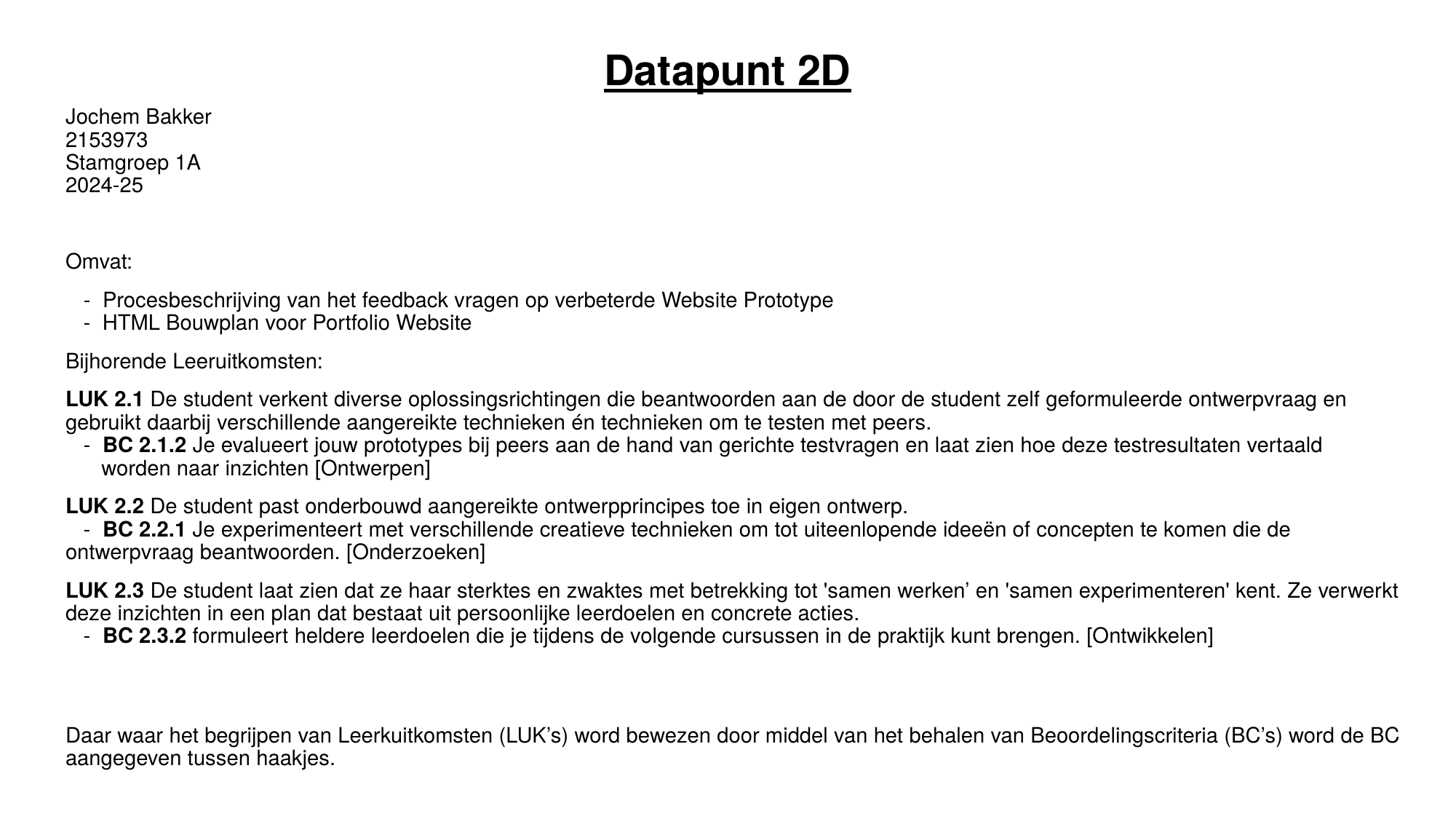

# Datapunt 2D
Jochem Bakker
2153973
Stamgroep 1A
2024-25

Omvat:
   -  Procesbeschrijving van het feedback vragen op verbeterde Website Prototype
   -  HTML Bouwplan voor Portfolio Website
Bijhorende Leeruitkomsten:
LUK 2.1 De student verkent diverse oplossingsrichtingen die beantwoorden aan de door de student zelf geformuleerde ontwerpvraag en gebruikt daarbij verschillende aangereikte technieken én technieken om te testen met peers.
   -  BC 2.1.2 Je evalueert jouw prototypes bij peers aan de hand van gerichte testvragen en laat zien hoe deze testresultaten vertaald
      worden naar inzichten [Ontwerpen]
LUK 2.2 De student past onderbouwd aangereikte ontwerpprincipes toe in eigen ontwerp.
   -  BC 2.2.1 Je experimenteert met verschillende creatieve technieken om tot uiteenlopende ideeën of concepten te komen die de ontwerpvraag beantwoorden. [Onderzoeken]
LUK 2.3 De student laat zien dat ze haar sterktes en zwaktes met betrekking tot 'samen werken’ en 'samen experimenteren' kent. Ze verwerkt deze inzichten in een plan dat bestaat uit persoonlijke leerdoelen en concrete acties.
   -  BC 2.3.2 formuleert heldere leerdoelen die je tijdens de volgende cursussen in de praktijk kunt brengen. [Ontwikkelen]

Daar waar het begrijpen van Leerkuitkomsten (LUK’s) word bewezen door middel van het behalen van Beoordelingscriteria (BC’s) word de BC aangegeven tussen haakjes.